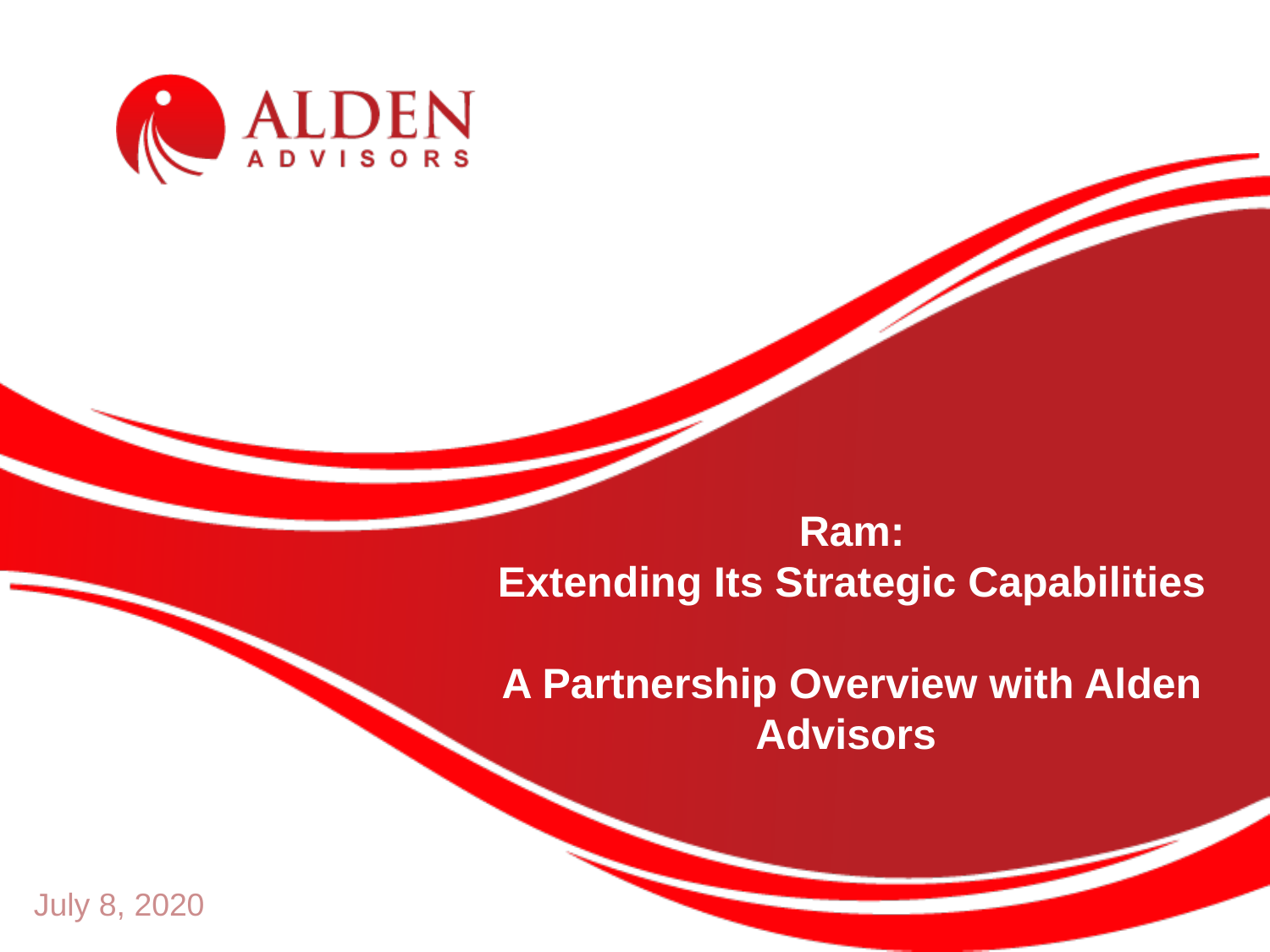

# Ram: Extending Its Strategic Capabilities A Partnership Overview with Alden Advisors
July 8, 2020